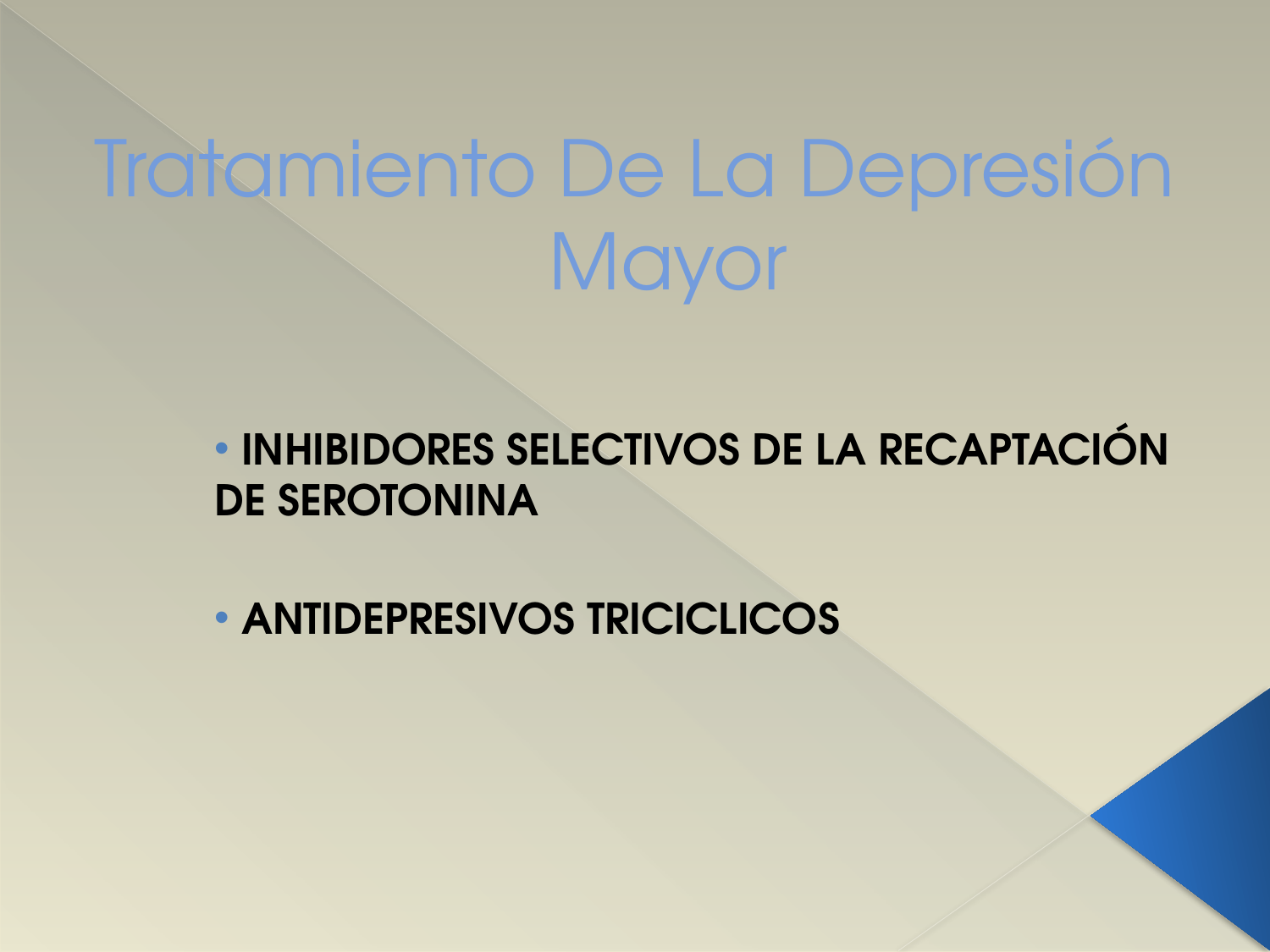

# Tratamiento De La Depresión Mayor
 INHIBIDORES SELECTIVOS DE LA RECAPTACIÓN DE SEROTONINA

 ANTIDEPRESIVOS TRICICLICOS